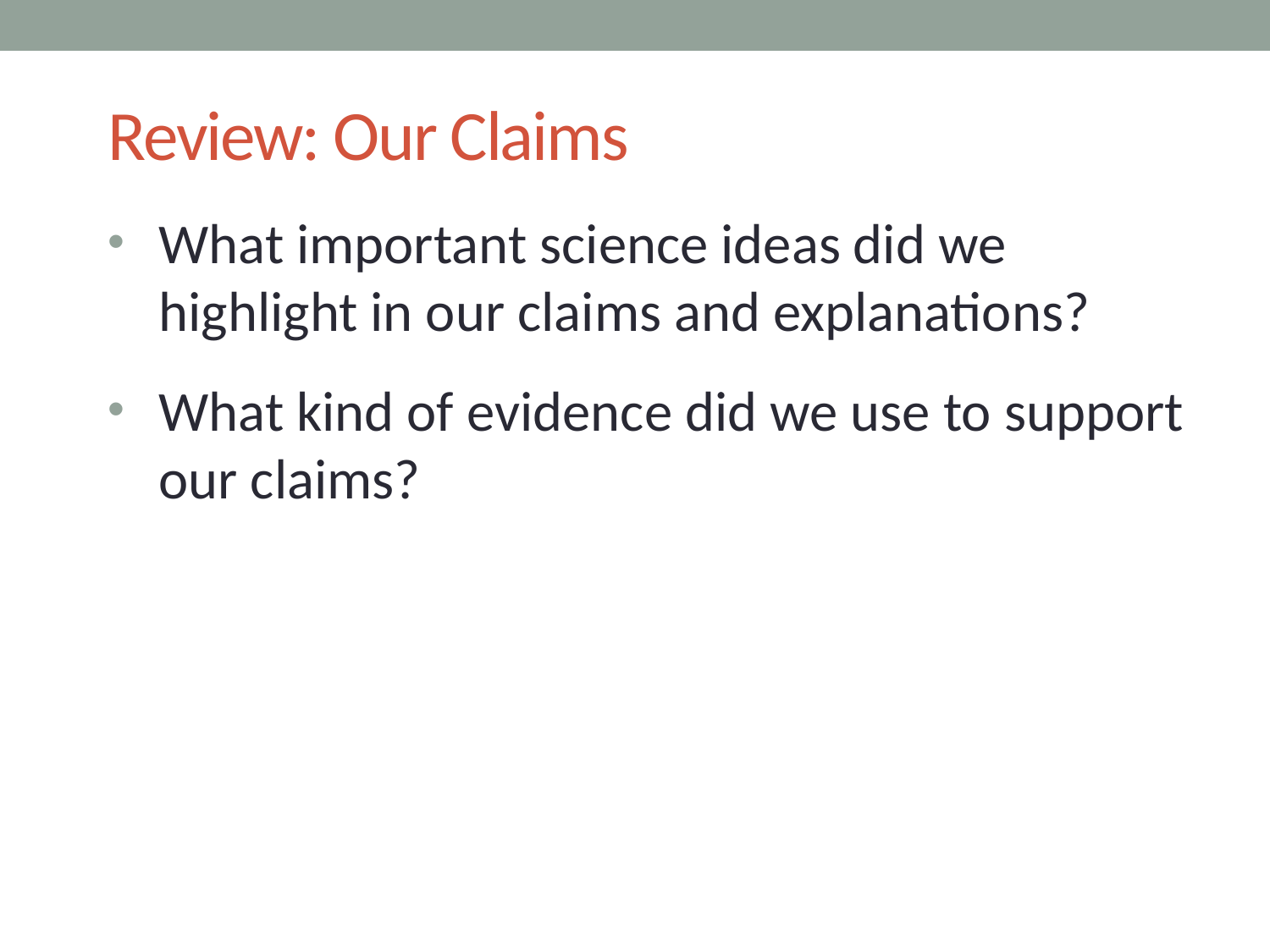

# Review: Our Claims
What important science ideas did we highlight in our claims and explanations?
What kind of evidence did we use to support our claims?